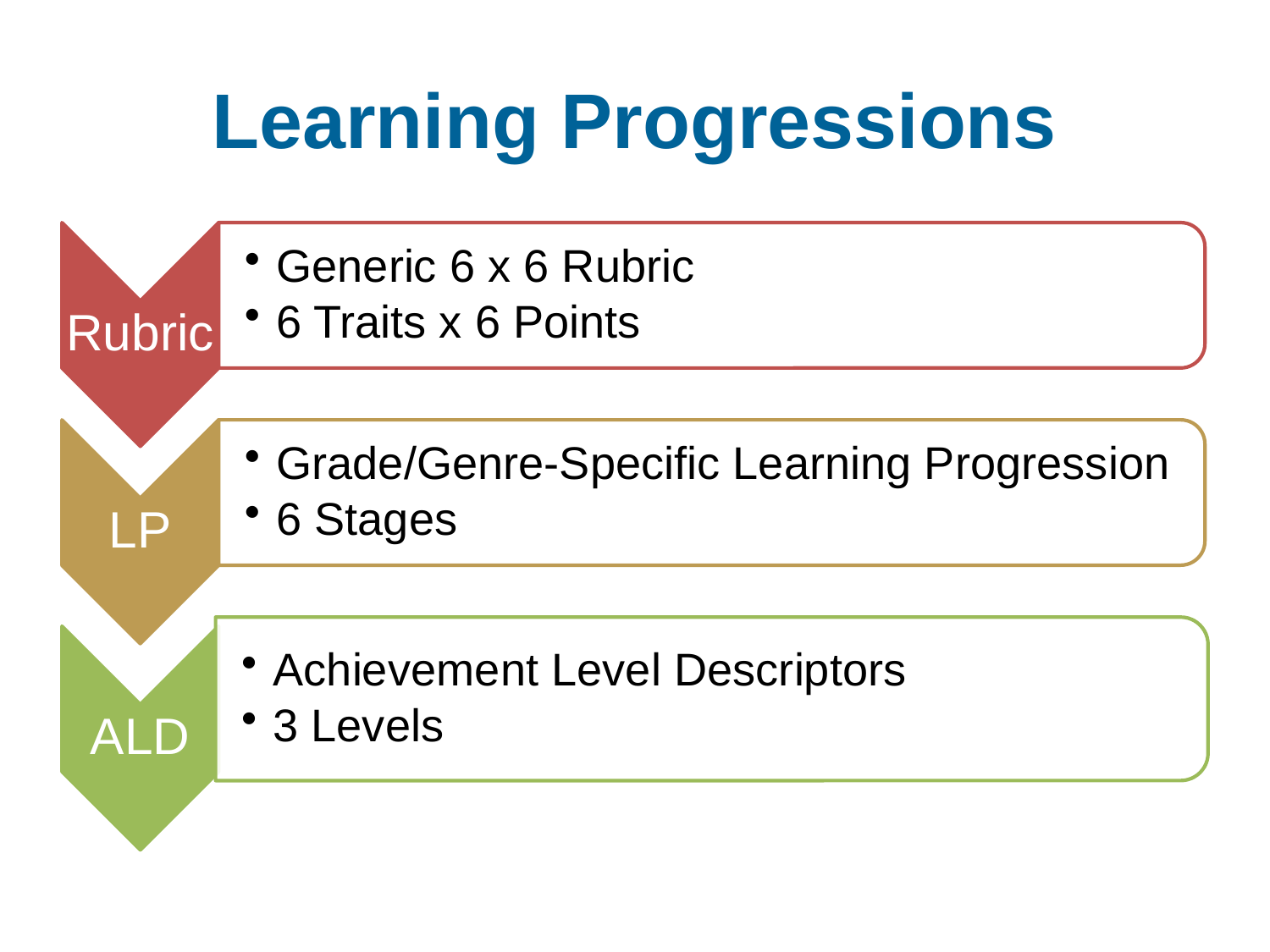

# Learning Progressions
Rubric
Generic 6 x 6 Rubric
6 Traits x 6 Points
LP
Grade/Genre-Specific Learning Progression
6 Stages
ALD
Achievement Level Descriptors
3 Levels